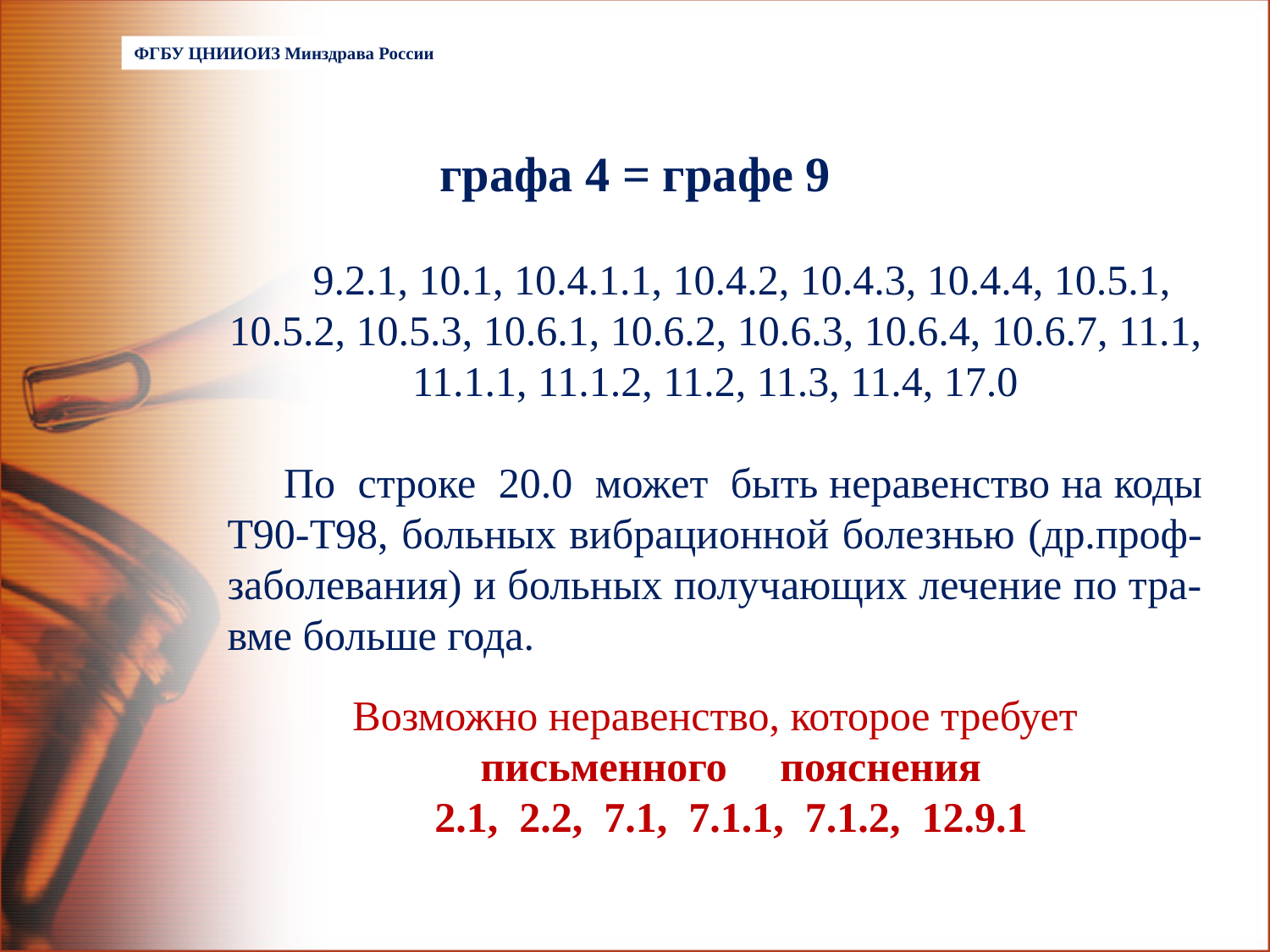

ФГБУ ЦНИИОИЗ Минздрава России
графа 4 = графе 9
     9.2.1, 10.1, 10.4.1.1, 10.4.2, 10.4.3, 10.4.4, 10.5.1, 10.5.2, 10.5.3, 10.6.1, 10.6.2, 10.6.3, 10.6.4, 10.6.7, 11.1,
11.1.1, 11.1.2, 11.2, 11.3, 11.4, 17.0

     По  строке  20.0  может  быть неравенство на коды
Т90-Т98, больных вибрационной болезнью (др.проф-заболевания) и больных получающих лечение по тра-вме больше года.

 Возможно неравенство, которое требует
   письменного     пояснения
   2.1,  2.2,  7.1,  7.1.1,  7.1.2,  12.9.1